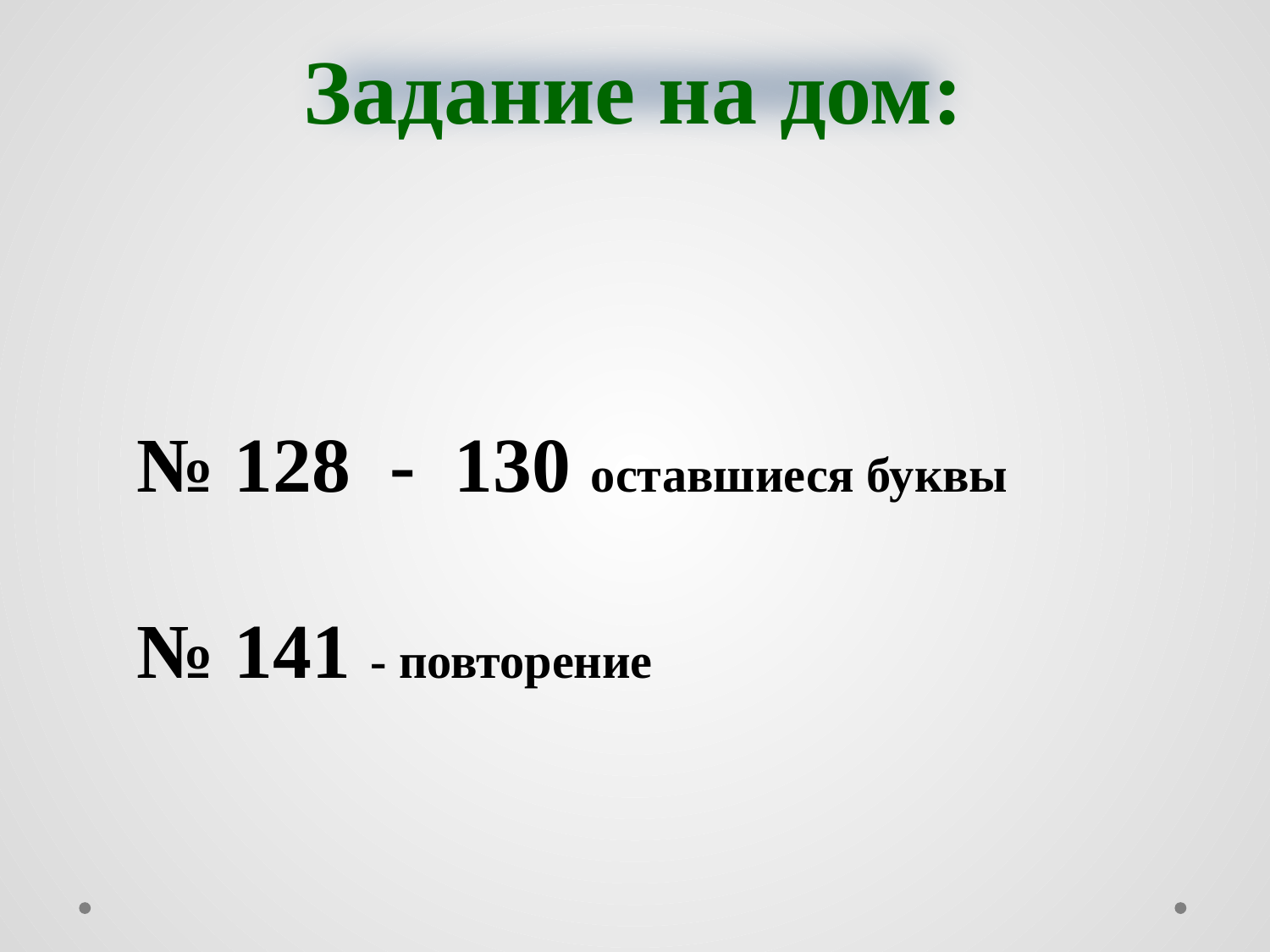

Задание на дом:
№ 128  -  130 оставшиеся буквы

№ 141 - повторение